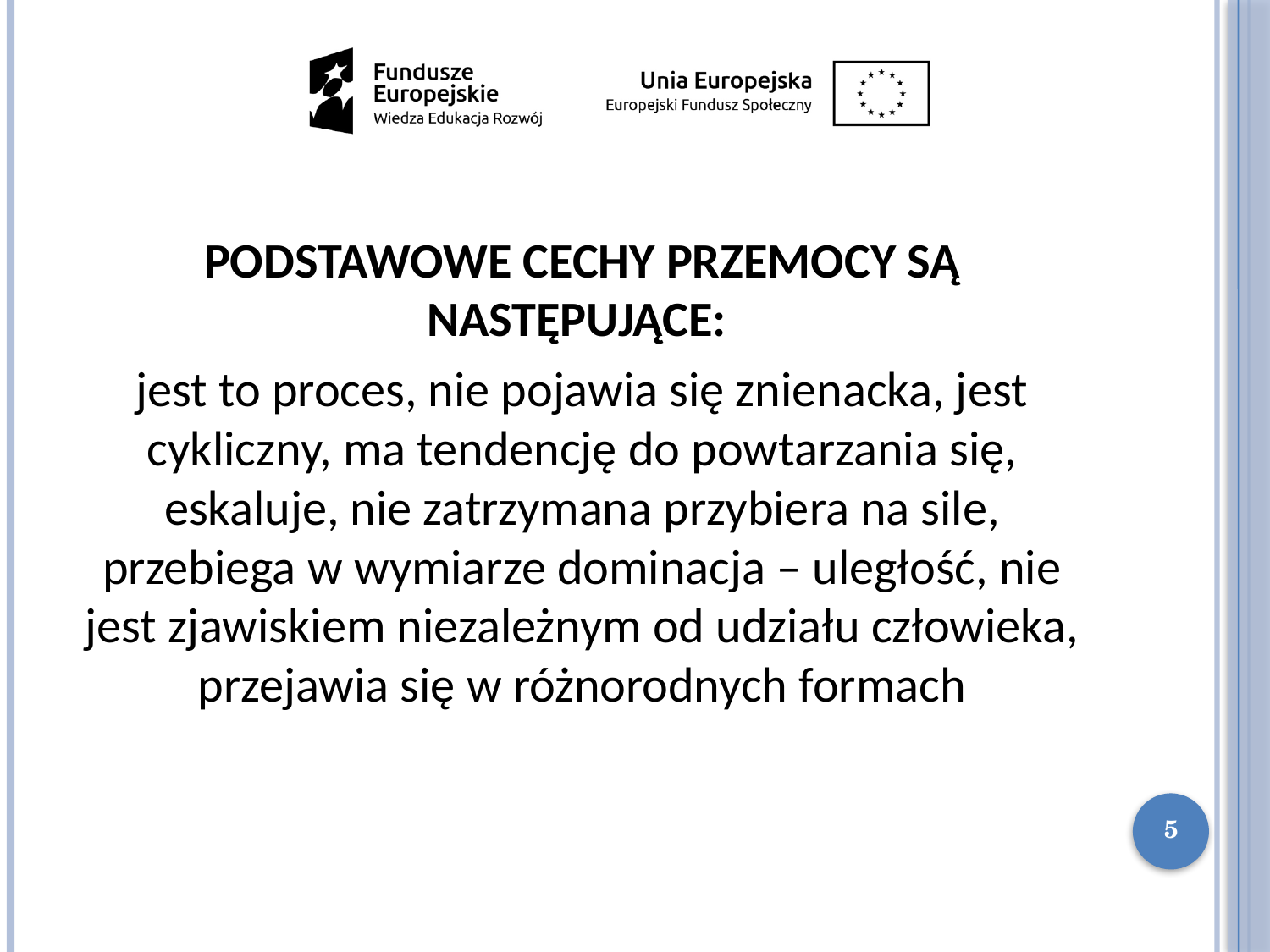

PODSTAWOWE CECHY PRZEMOCY SĄ NASTĘPUJĄCE:
jest to proces, nie pojawia się znienacka, jest cykliczny, ma tendencję do powtarzania się, eskaluje, nie zatrzymana przybiera na sile, przebiega w wymiarze dominacja – uległość, nie jest zjawiskiem niezależnym od udziału człowieka, przejawia się w różnorodnych formach
5